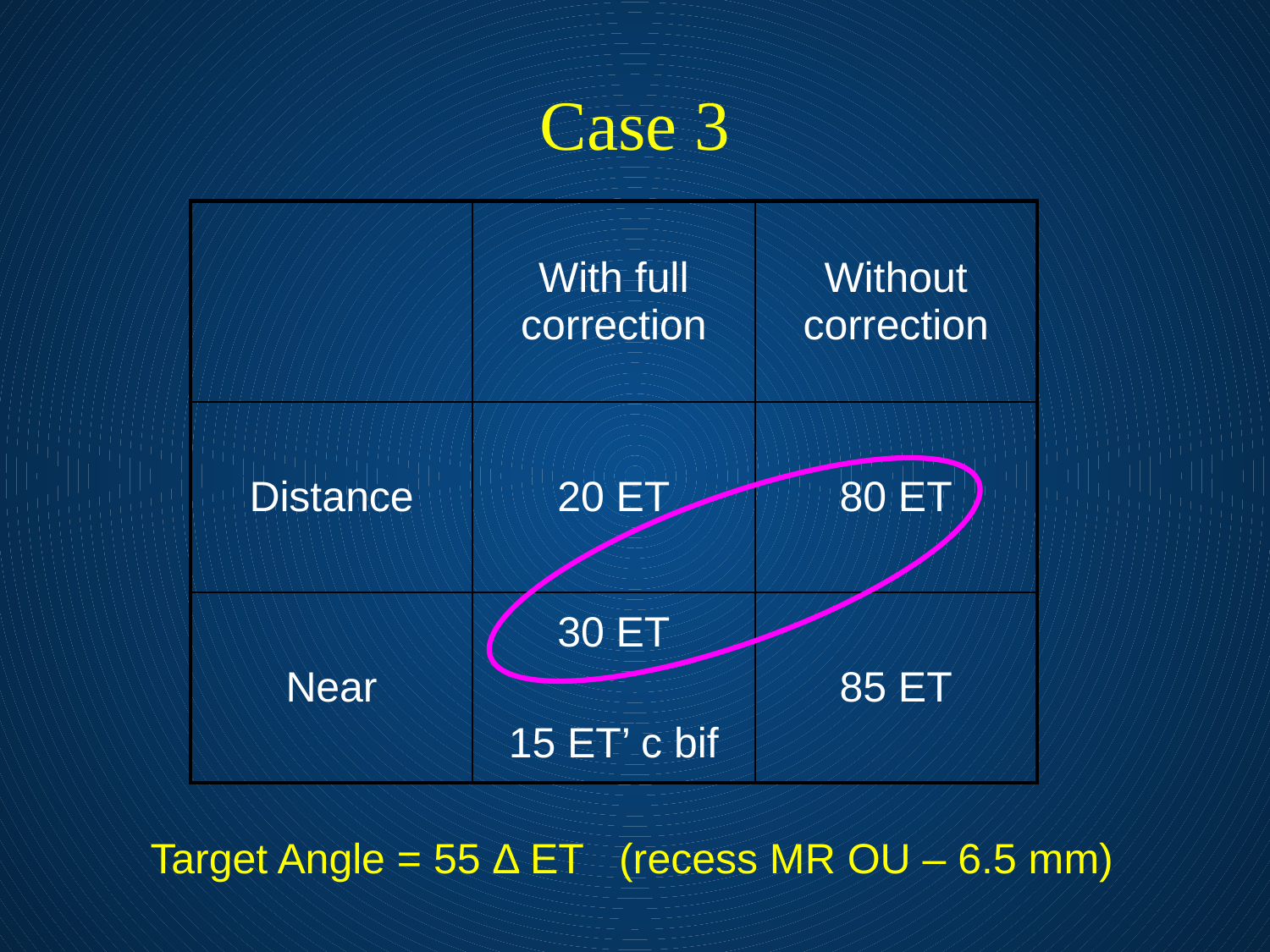

# Case 3
|  | With full correction | Without correction |
| --- | --- | --- |
| Distance | 20 ET | 80 ET |
| Near | 30 ET 15 ET’ c bif | 85 ET |

Target Angle = 55 Δ ET   (recess MR OU – 6.5 mm)